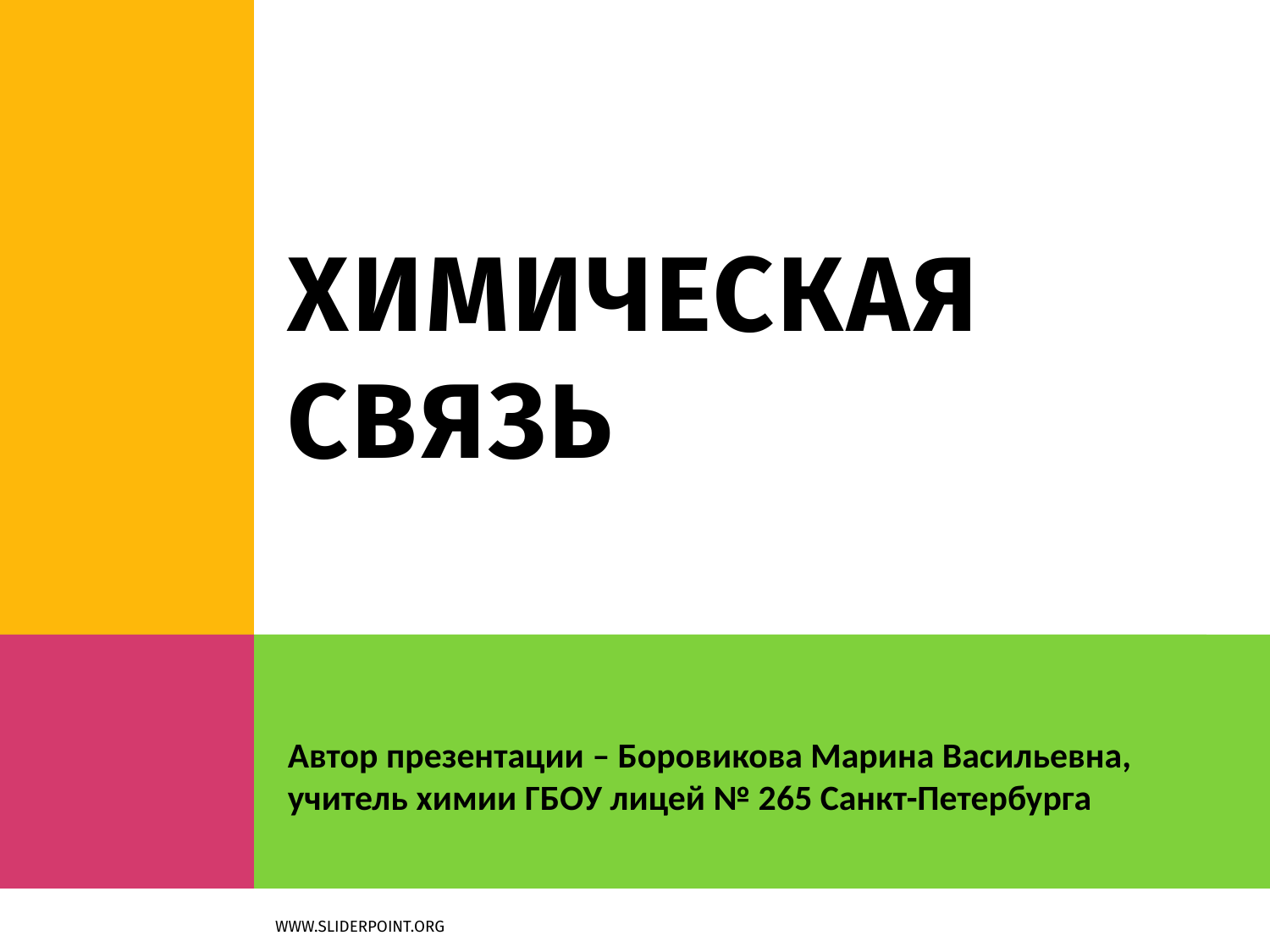

# ХИМИЧЕСКАЯ СВЯЗЬ
Автор презентации – Боровикова Марина Васильевна,
учитель химии ГБОУ лицей № 265 Санкт-Петербурга
www.sliderpoint.org